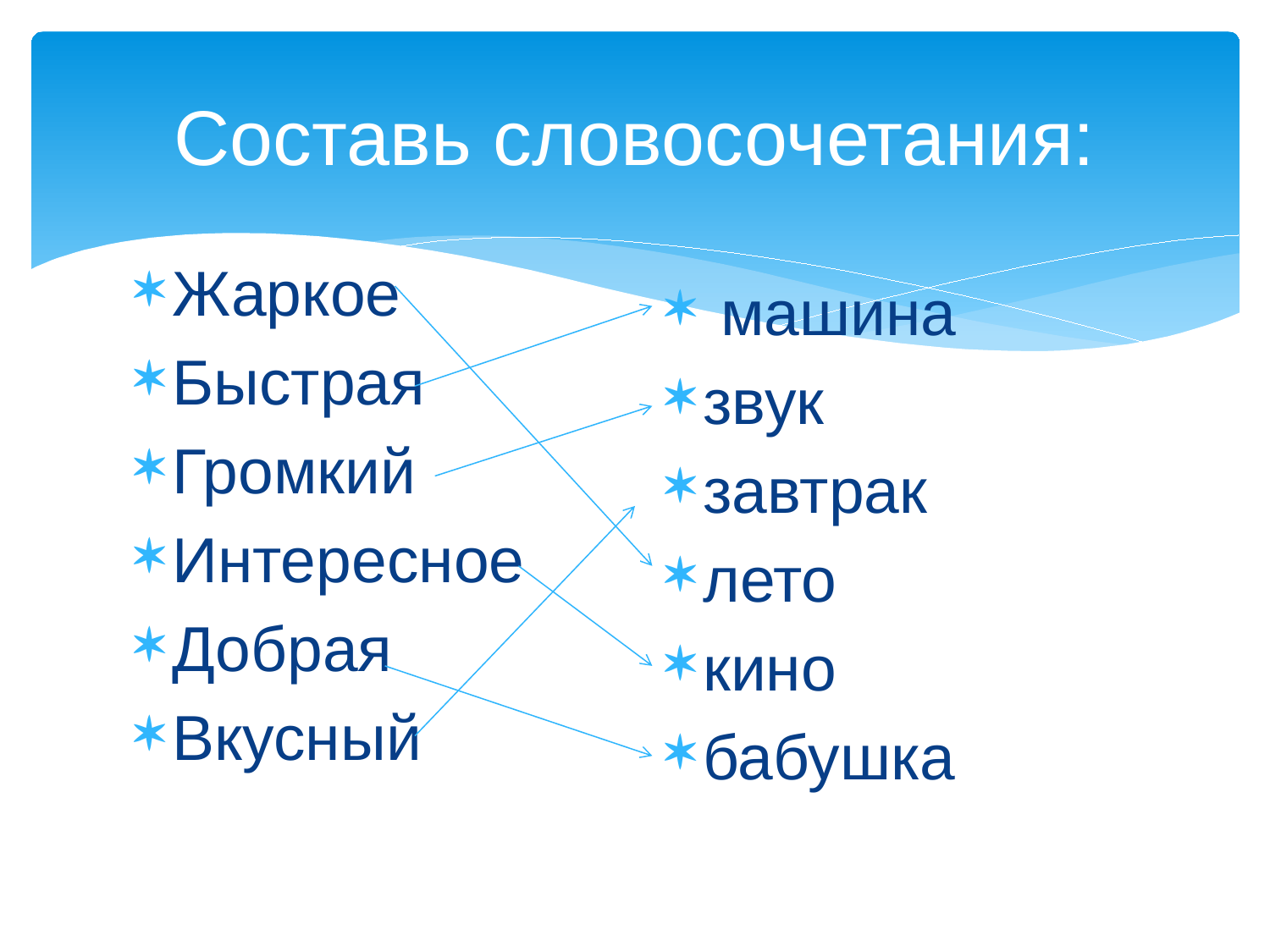

# Составь словосочетания:
Жаркое
Быстрая
Громкий
Интересное
Добрая
Вкусный
 машина
звук
завтрак
лето
кино
бабушка